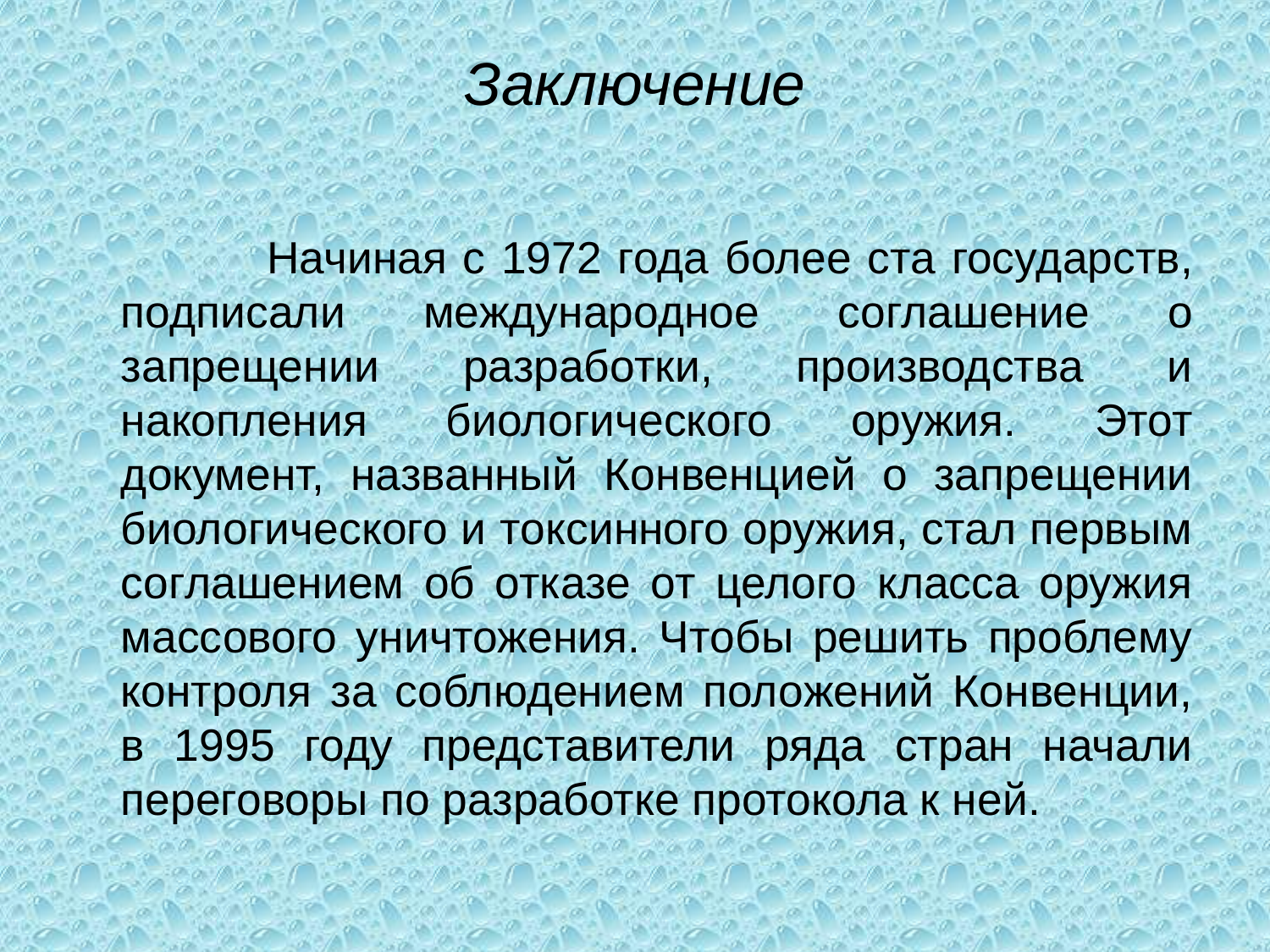

# Заключение
            Начиная с 1972 года более ста государств, подписали международное соглашение о запрещении разработки, производства и накопления биологического оружия. Этот документ, названный Конвенцией о запрещении биологического и токсинного оружия, стал первым соглашением об отказе от целого класса оружия массового уничтожения. Чтобы решить проблему контроля за соблюдением положений Конвенции, в 1995 году представители ряда стран начали переговоры по разработке протокола к ней.